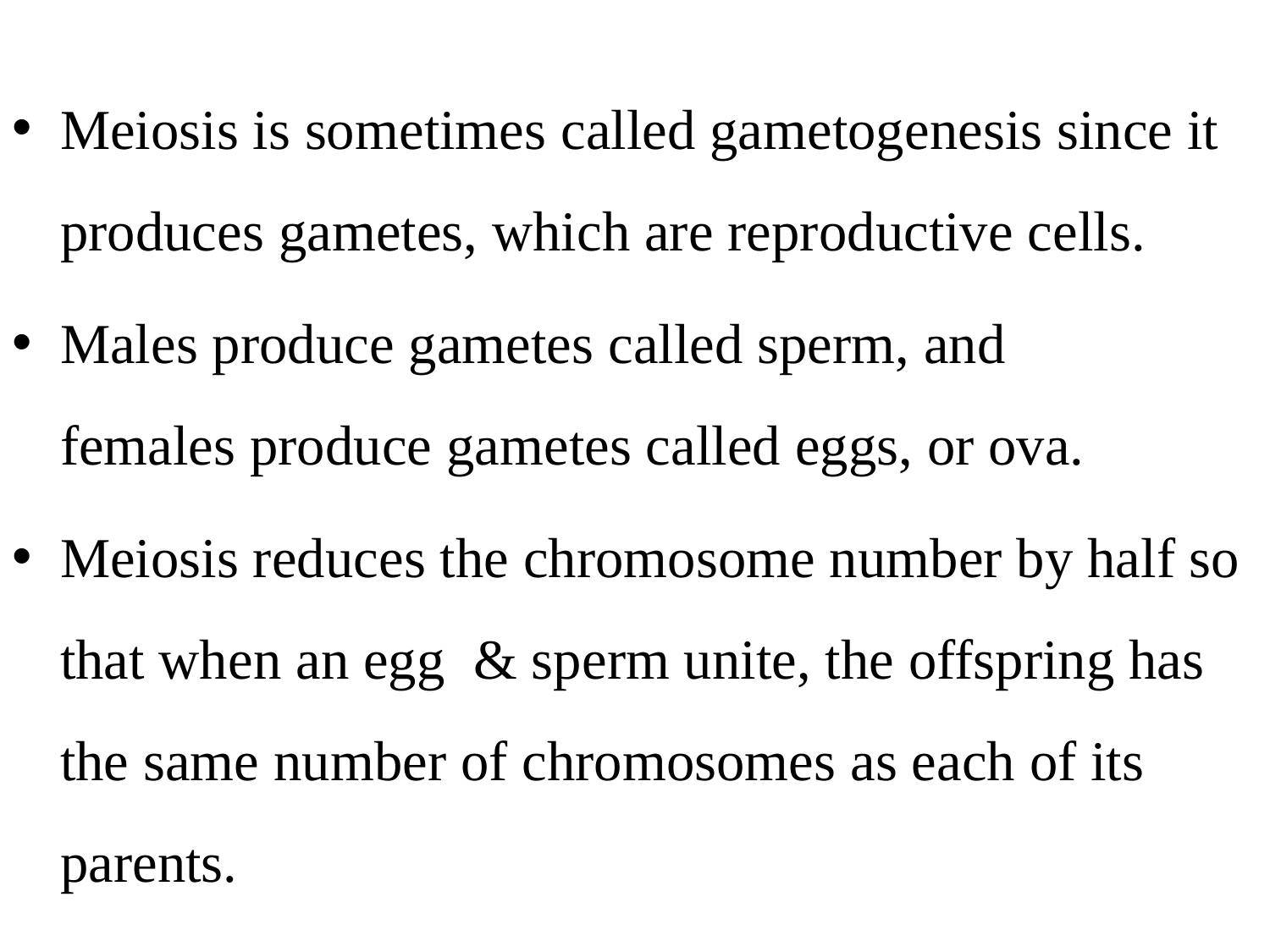

Meiosis is sometimes called gametogenesis since it produces gametes, which are reproductive cells.
Males produce gametes called sperm, and females produce gametes called eggs, or ova.
Meiosis reduces the chromosome number by half so that when an egg  & sperm unite, the offspring has the same number of chromosomes as each of its parents.